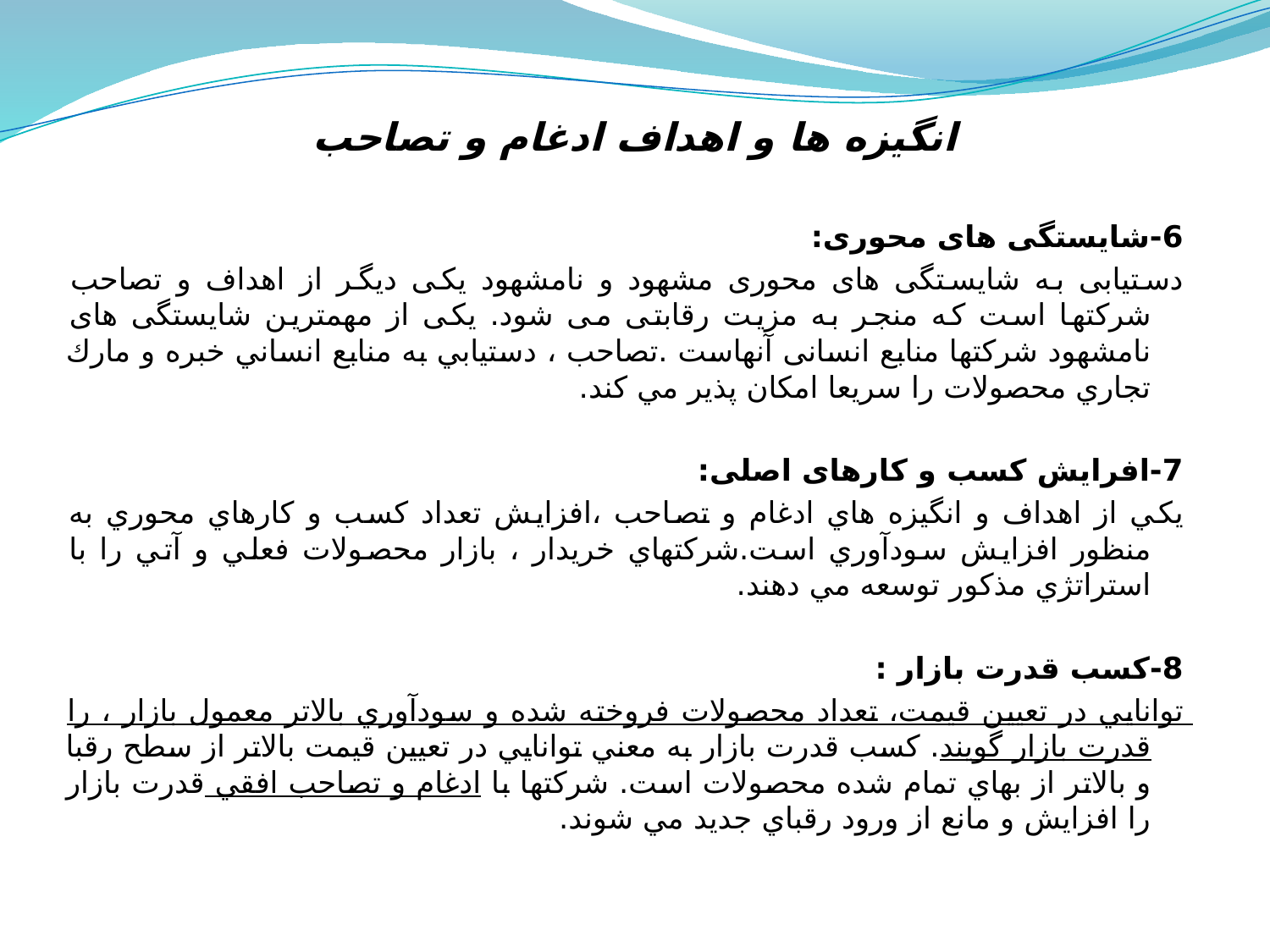

# انگیزه ها و اهداف ادغام و تصاحب
6-شایستگی های محوری:
دستیابی به شایستگی های محوری مشهود و نامشهود یکی دیگر از اهداف و تصاحب شرکتها است که منجر به مزیت رقابتی می شود. یکی از مهمترین شایستگی های نامشهود شرکتها منابع انسانی آنهاست .تصاحب ، دستيابي به منابع انساني خبره و مارك تجاري محصولات را سريعا امكان پذير مي كند.

7-افرایش کسب و کارهای اصلی:
يكي از اهداف و انگيزه هاي ادغام و تصاحب ،افزايش تعداد كسب و كارهاي محوري به منظور افزايش سودآوري است.شركتهاي خريدار ، بازار محصولات فعلي و آتي را با استراتژي مذكور توسعه مي دهند.

8-كسب قدرت بازار :
توانايي در تعيين قيمت، تعداد محصولات فروخته شده و سودآوري بالاتر معمول بازار ، را قدرت بازار گويند. كسب قدرت بازار به معني توانايي در تعيين قيمت بالاتر از سطح رقبا و بالاتر از بهاي تمام شده محصولات است. شركتها با ادغام و تصاحب افقي قدرت بازار را افزايش و مانع از ورود رقباي جديد مي شوند.